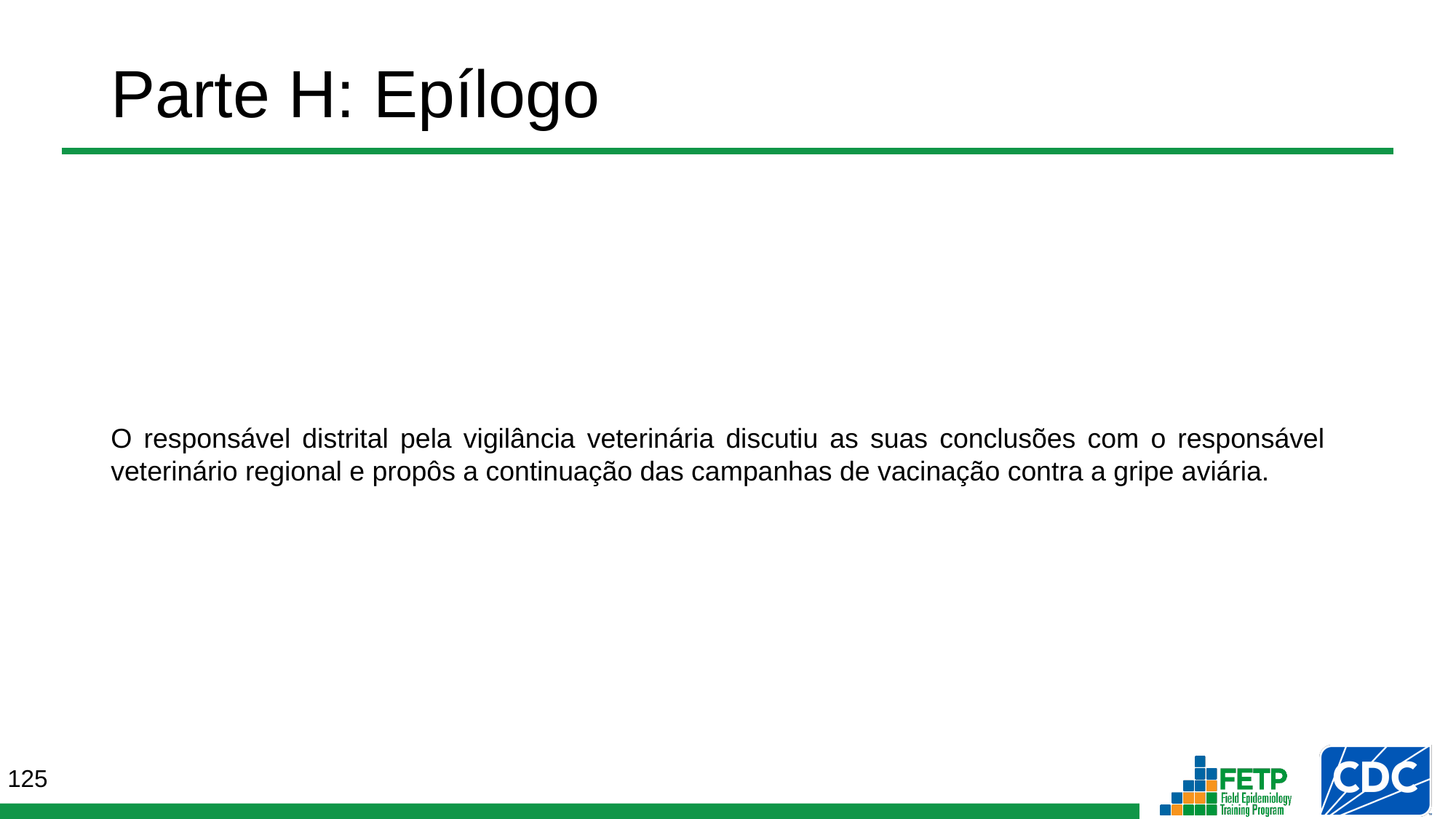

# Parte H: Epílogo
O responsável distrital pela vigilância veterinária discutiu as suas conclusões com o responsável veterinário regional e propôs a continuação das campanhas de vacinação contra a gripe aviária.